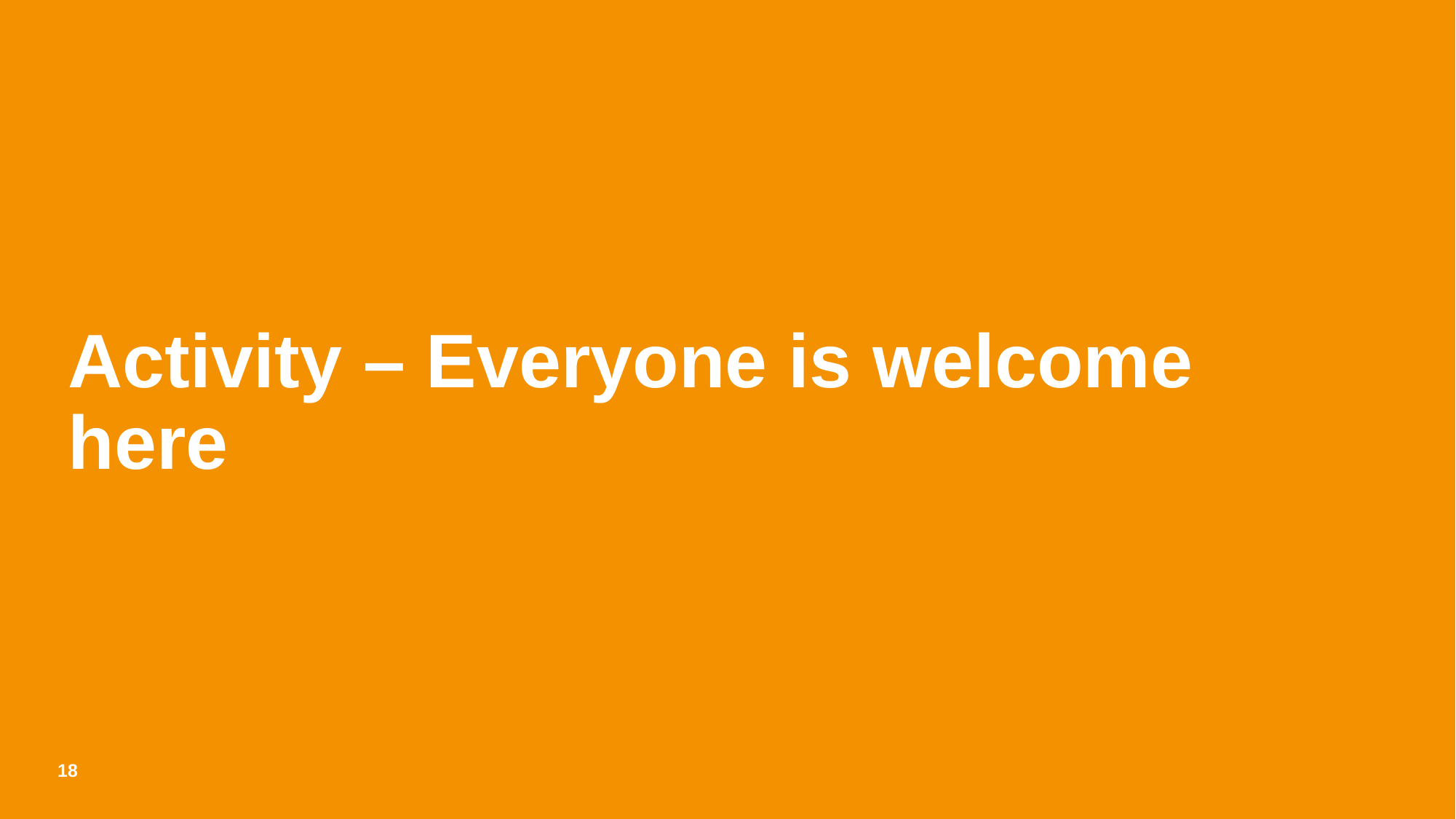

# Activity – Everyone is welcome here
18